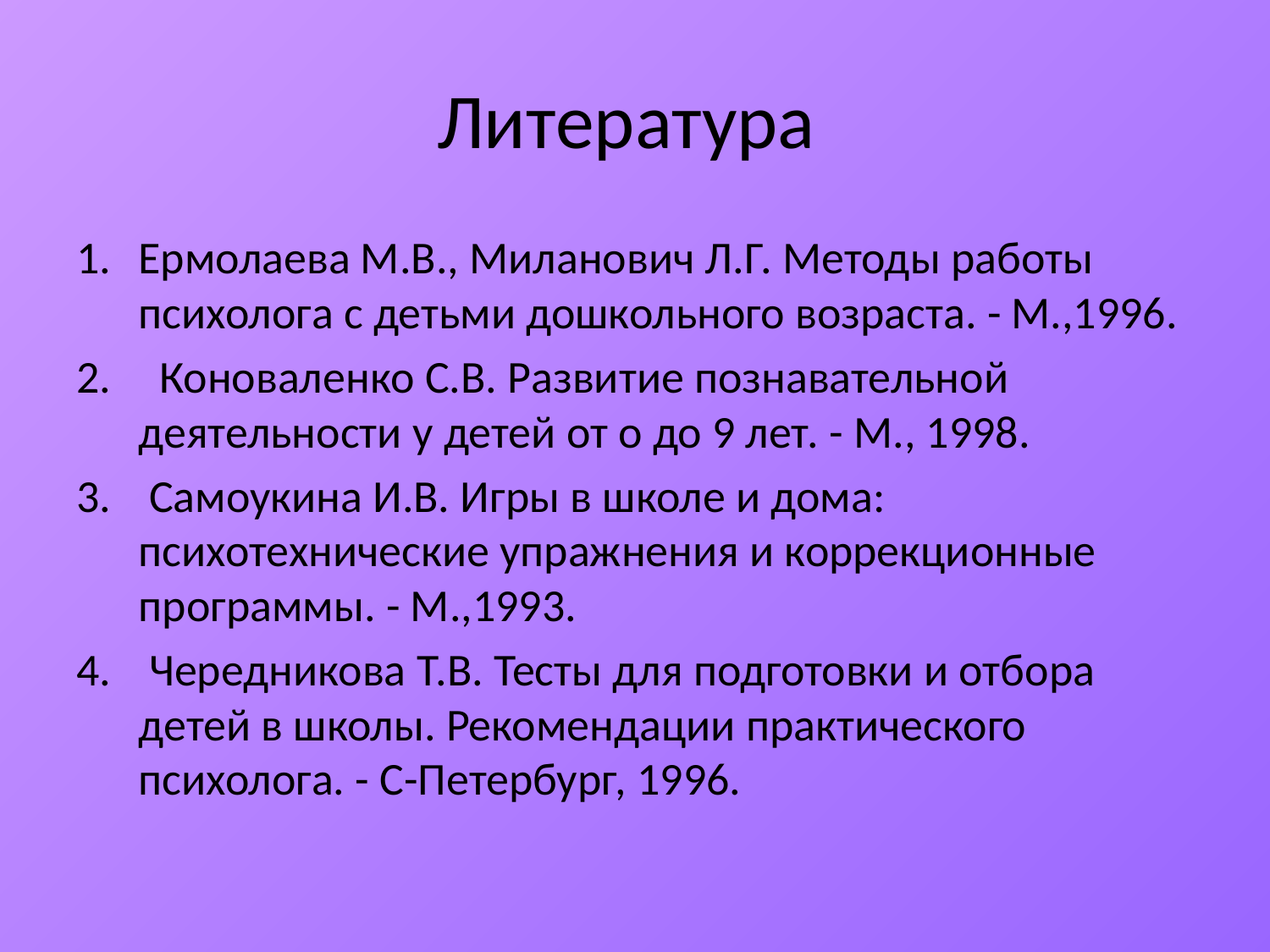

# Литература
Ермолаева М.В., Миланович Л.Г. Методы работы психолога с детьми дошкольного возраста. - М.,1996.
  Коноваленко С.В. Развитие познавательной деятельности у детей от о до 9 лет. - М., 1998.
 Самоукина И.В. Игры в школе и дома: психотехнические упражнения и коррекционные программы. - М.,1993.
 Чередникова Т.В. Тесты для подготовки и отбора детей в школы. Peкомендации практического психолога. - C-Петербург, 1996.